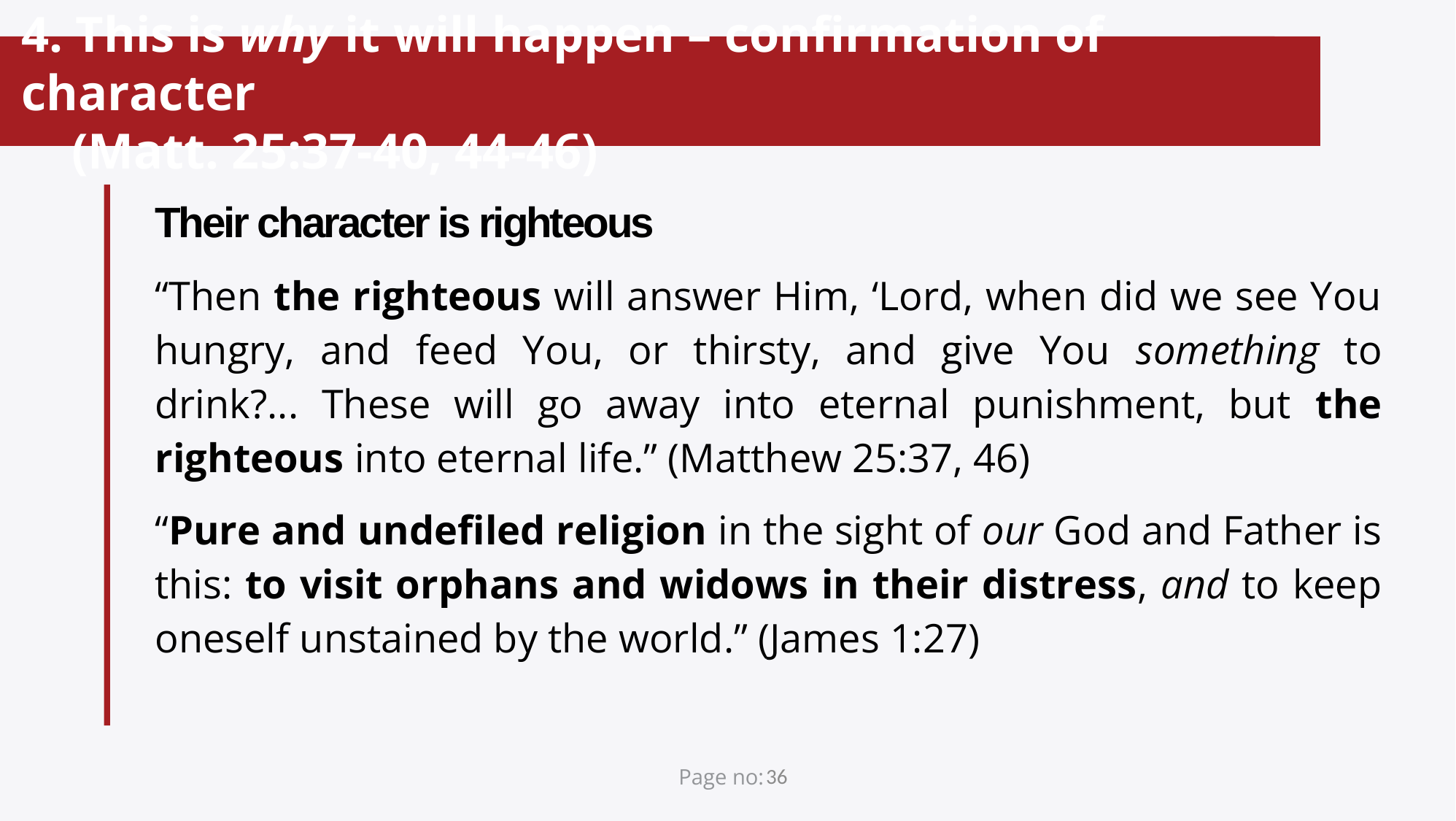

# 4. This is why it will happen – confirmation of character (Matt. 25:37-40, 44-46)
Their character is righteous
“Then the righteous will answer Him, ‘Lord, when did we see You hungry, and feed You, or thirsty, and give You something to drink?... These will go away into eternal punishment, but the righteous into eternal life.” (Matthew 25:37, 46)
“Pure and undefiled religion in the sight of our God and Father is this: to visit orphans and widows in their distress, and to keep oneself unstained by the world.” (James 1:27)